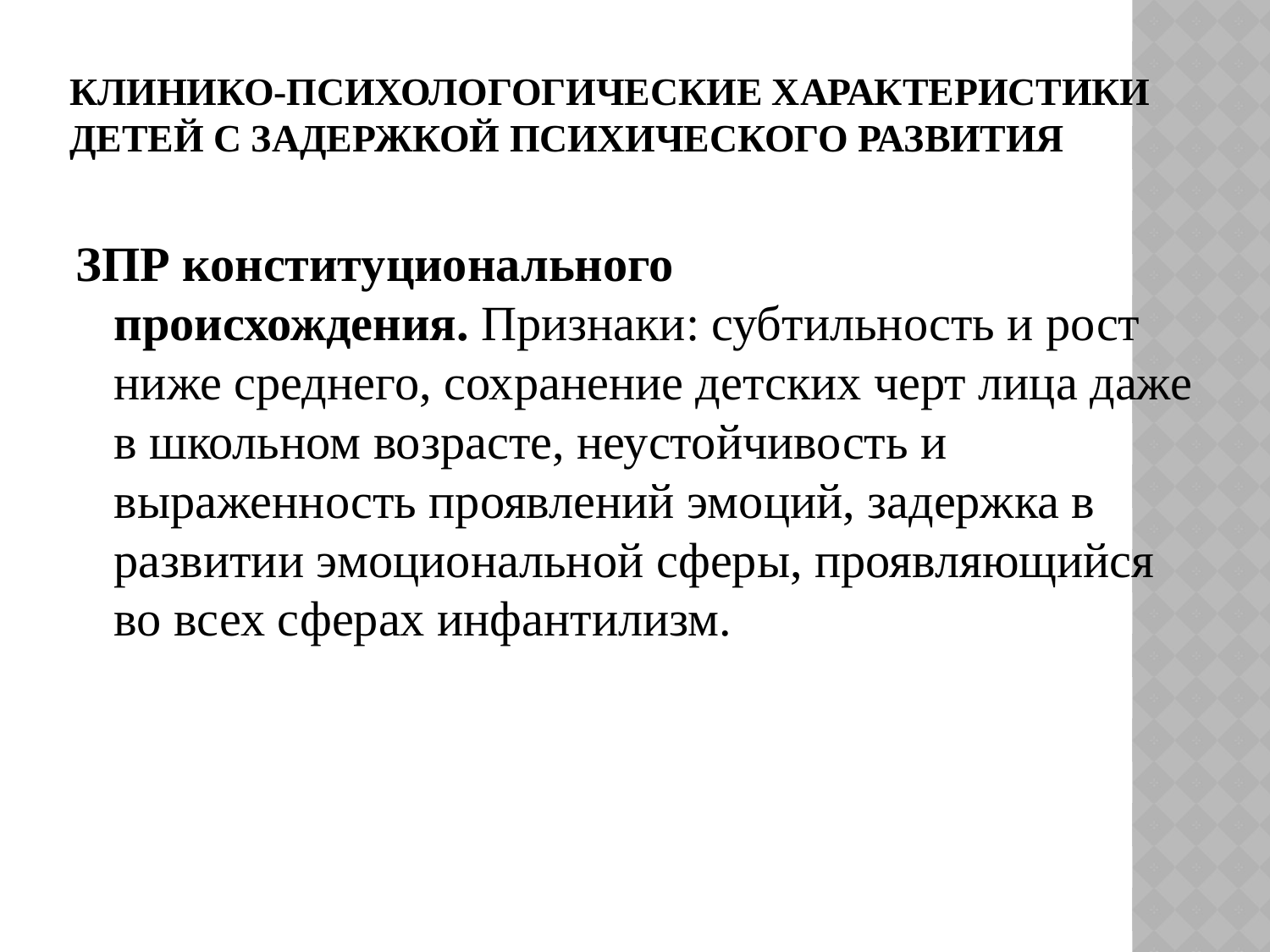

# Клинико-психологогические характеристики детей с задержкой психического развития
ЗПР конституционального происхождения. Признаки: субтильность и рост ниже среднего, сохранение детских черт лица даже в школьном возрасте, неустойчивость и выраженность проявлений эмоций, задержка в развитии эмоциональной сферы, проявляющийся во всех сферах инфантилизм.